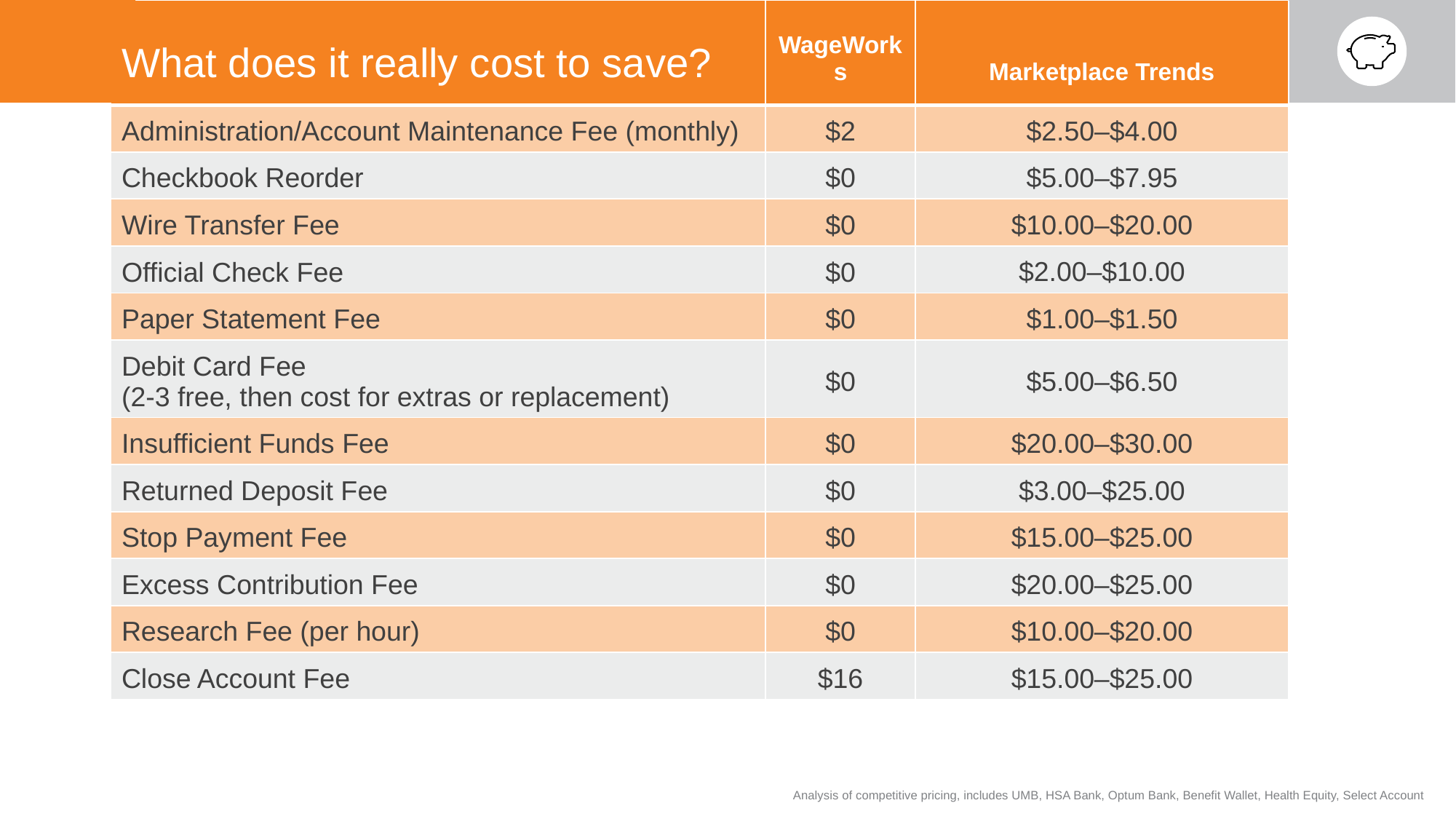

| What does it really cost to save? | WageWorks | Marketplace Trends |
| --- | --- | --- |
| Administration/Account Maintenance Fee (monthly) | $2 | $2.50–$4.00 |
| Checkbook Reorder | $0 | $5.00–$7.95 |
| Wire Transfer Fee | $0 | $10.00–$20.00 |
| Official Check Fee | $0 | $2.00–$10.00 |
| Paper Statement Fee | $0 | $1.00–$1.50 |
| Debit Card Fee (2-3 free, then cost for extras or replacement) | $0 | $5.00–$6.50 |
| Insufficient Funds Fee | $0 | $20.00–$30.00 |
| Returned Deposit Fee | $0 | $3.00–$25.00 |
| Stop Payment Fee | $0 | $15.00–$25.00 |
| Excess Contribution Fee | $0 | $20.00–$25.00 |
| Research Fee (per hour) | $0 | $10.00–$20.00 |
| Close Account Fee | $16 | $15.00–$25.00 |

Analysis of competitive pricing, includes UMB, HSA Bank, Optum Bank, Benefit Wallet, Health Equity, Select Account